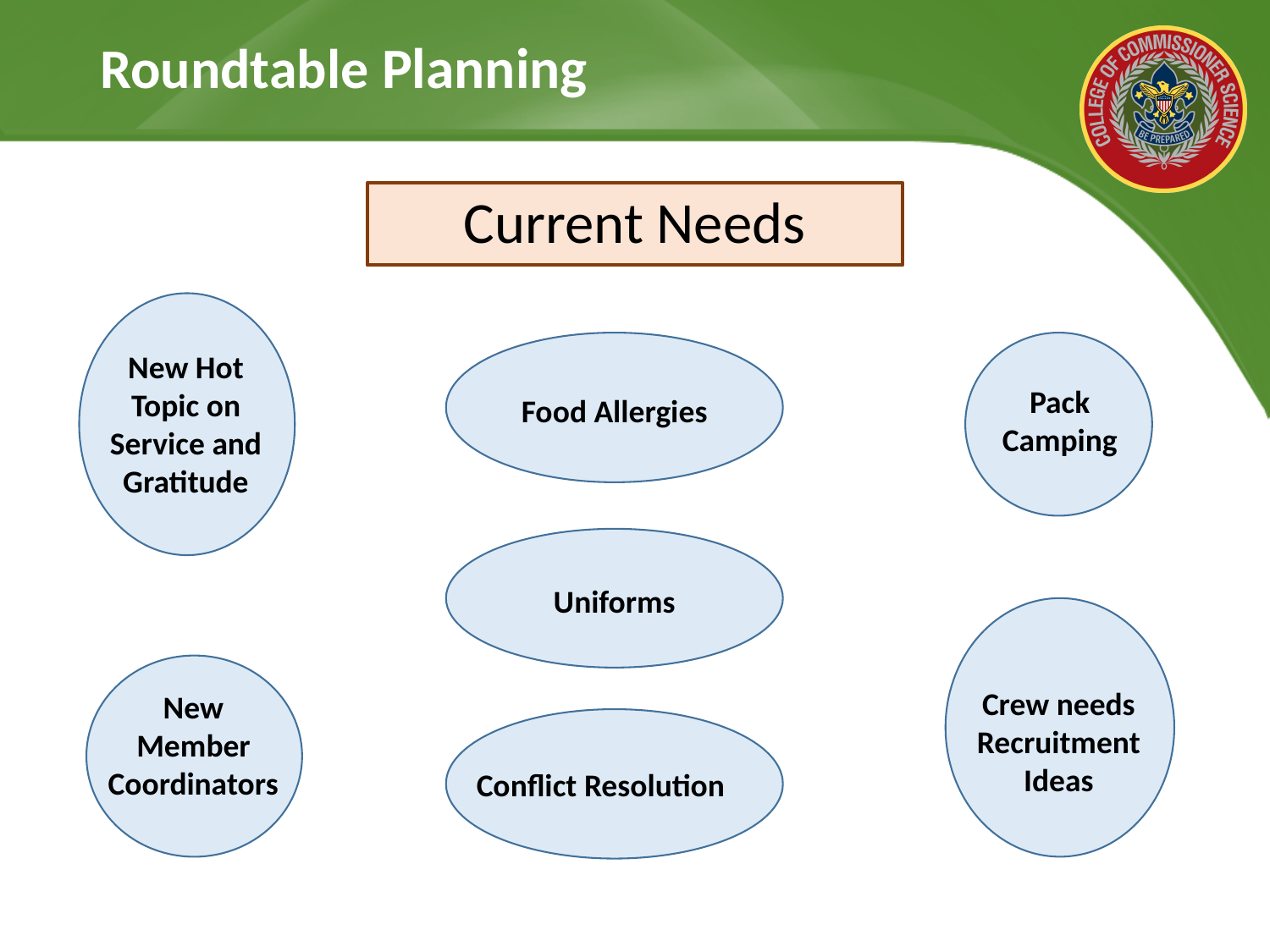

Roundtable Planning
Current Needs

New Hot Topic on Service and Gratitude
Pack Camping
Food Allergies

Uniforms

Crew needs Recruitment Ideas
New Member Coordinators

Conflict Resolution